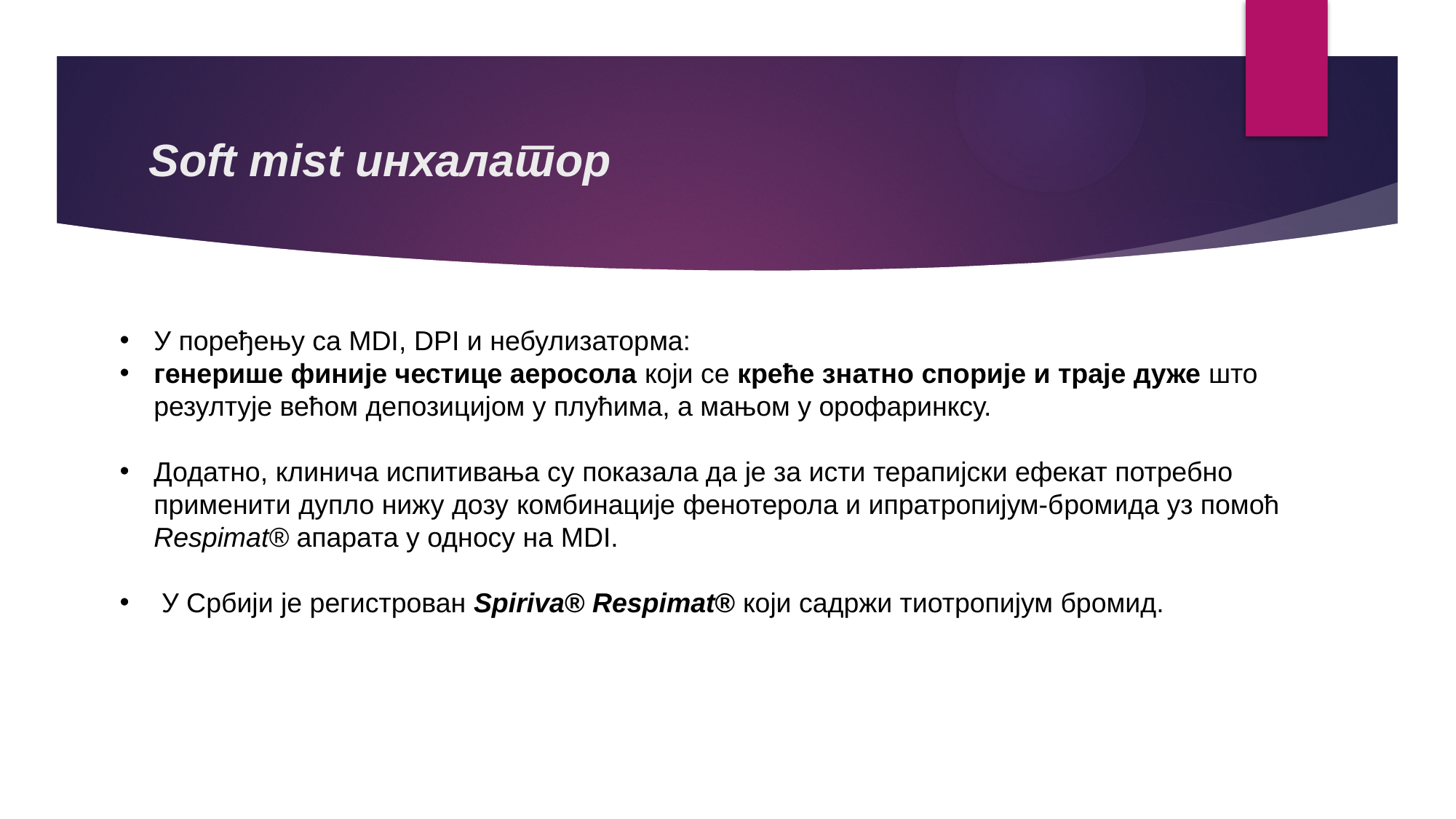

# Soft mist инхалатор

.

У поређењу са MDI, DPI и небулизаторма:
генерише финије честице аеросола који се креће знатно спорије и траје дуже што резултује већом депозицијом у плућима, а мањом у орофаринксу.

Додатно, клинича испитивања су показала да је за исти терапијски ефекат потребно применити дупло нижу дозу комбинације фенотерола и ипратропијум-бромида уз помоћ Respimat® апарата у односу на MDI.

 У Србији је регистрован Spiriva® Respimat® који садржи тиотропијум бромид.